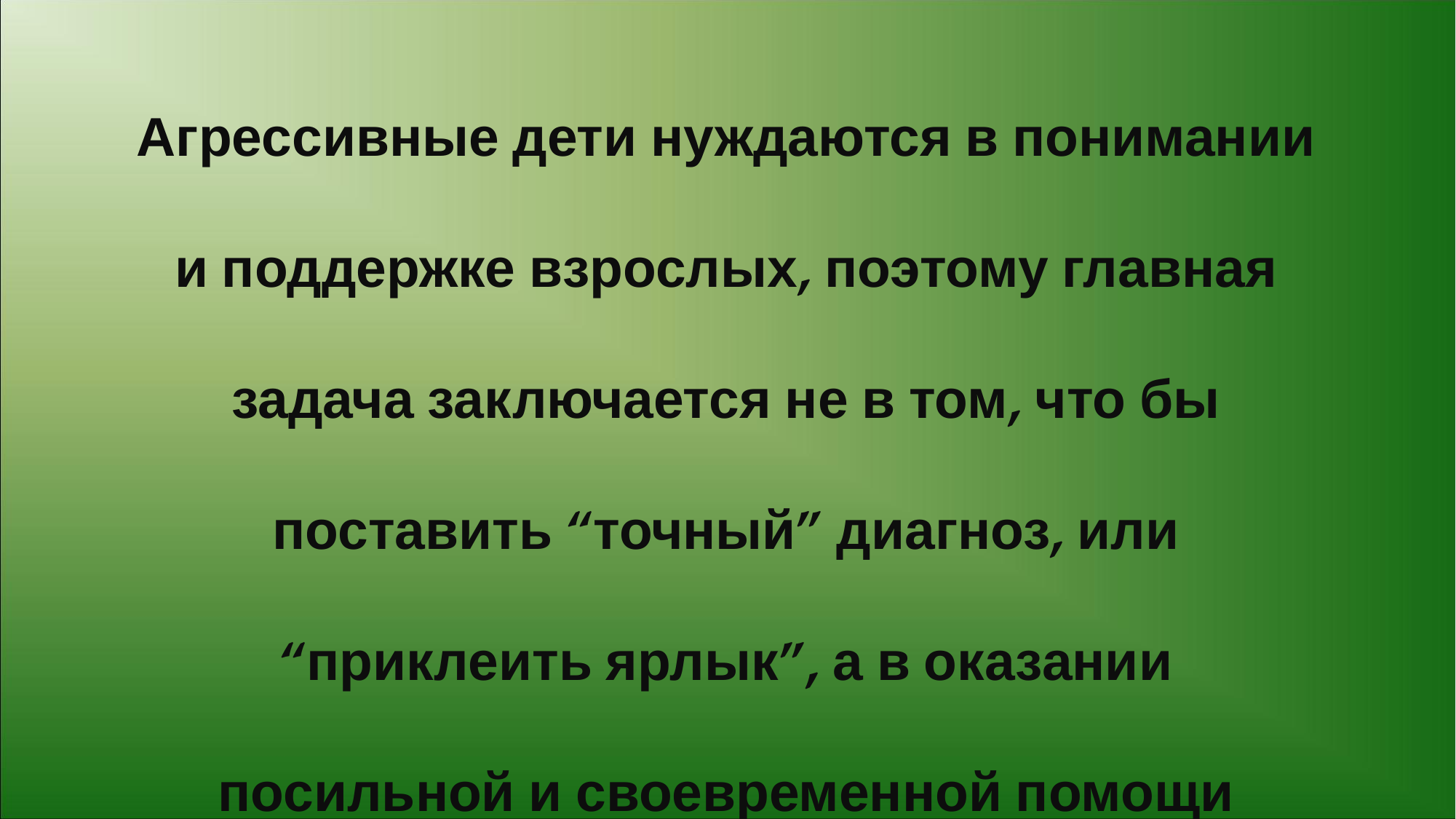

Агрессивные дети нуждаются в понимании и поддержке взрослых, поэтому главная задача заключается не в том, что бы поставить “точный” диагноз, или “приклеить ярлык”, а в оказании посильной и своевременной помощи ребенку